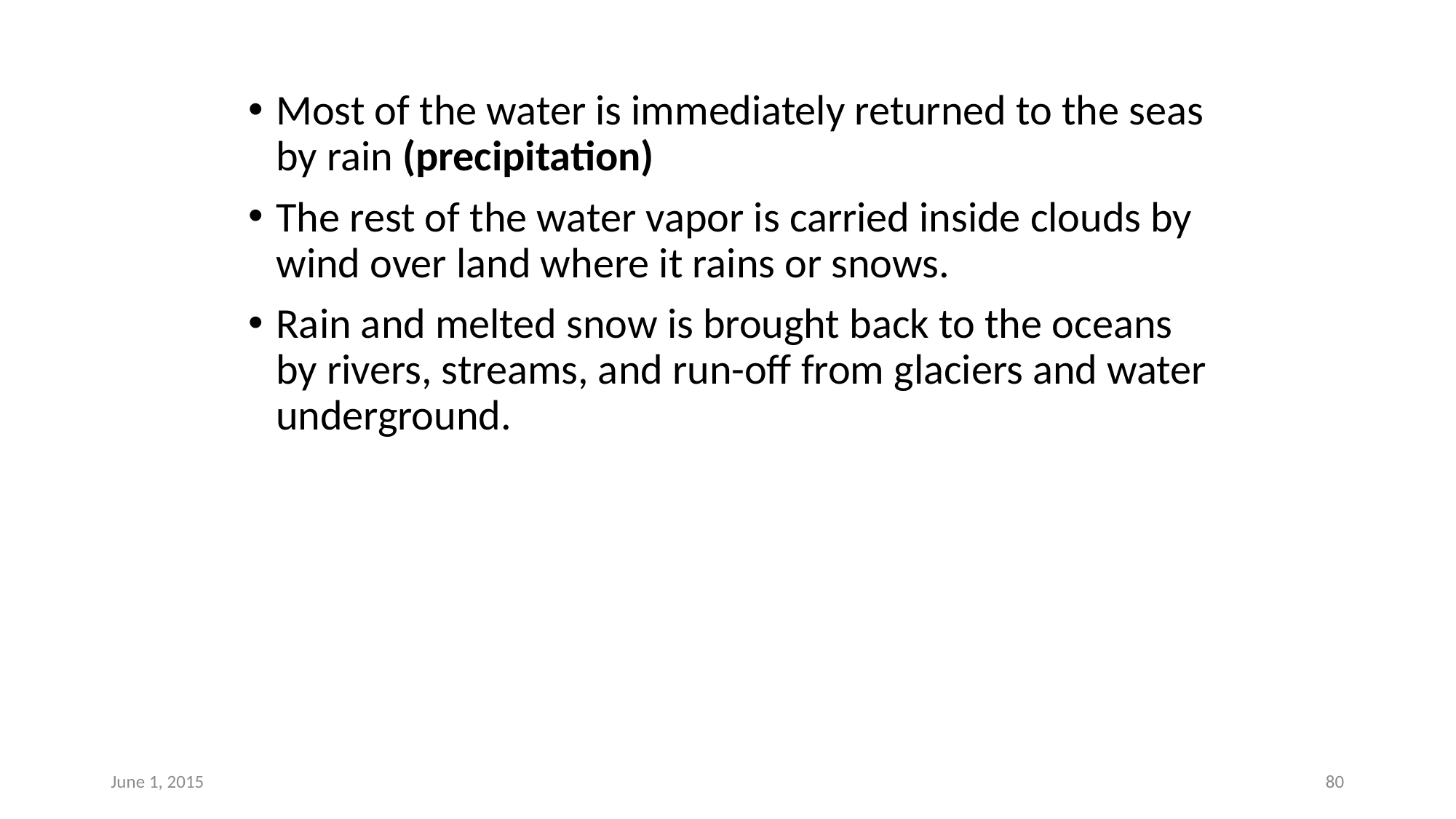

Most of the water is immediately returned to the seas by rain (precipitation)
The rest of the water vapor is carried inside clouds by wind over land where it rains or snows.
Rain and melted snow is brought back to the oceans by rivers, streams, and run-off from glaciers and water underground.

June 1, 2015
80